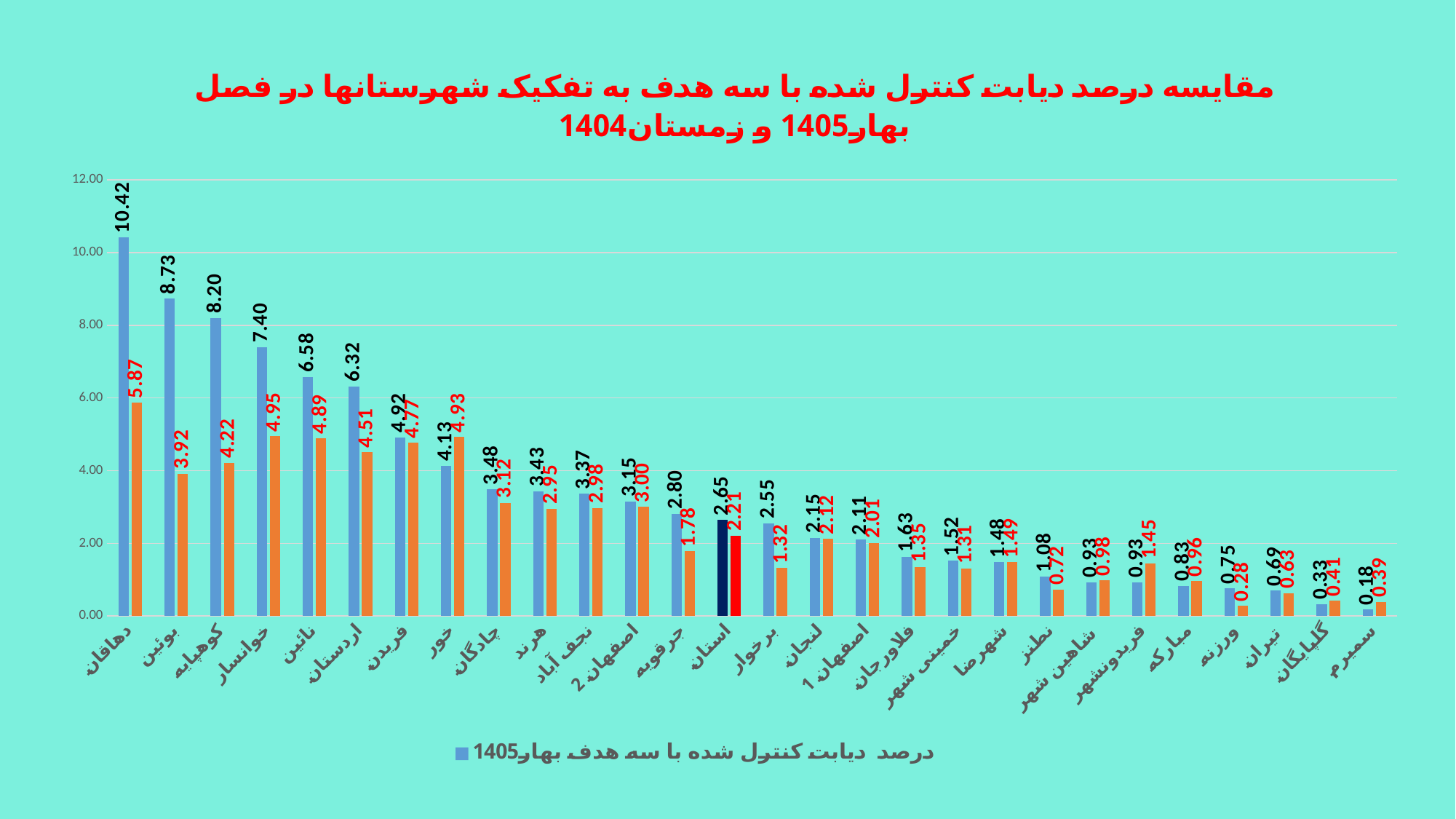

### Chart: مقایسه درصد دیابت کنترل شده با سه هدف به تفکیک شهرستانها در فصل بهار1405 و زمستان1404

| Category | درصد  دیابت کنترل شده با سه هدف بهار1405 | درصد  دیابت کنترل شده با سه هدف زمستان1404 |
|---|---|---|
| دهاقان | 10.416666666666668 | 5.8702368692070035 |
| بوئین | 8.734939759036145 | 3.91566265060241 |
| کوهپایه | 8.200455580865604 | 4.216867469879518 |
| خوانسار | 7.397003745318352 | 4.949381327334083 |
| نائین | 6.578947368421052 | 4.8903878583473865 |
| اردستان | 6.315789473684211 | 4.508419337316676 |
| فریدن | 4.915824915824916 | 4.765342960288808 |
| خور | 4.1343669250646 | 4.92845786963434 |
| چادگان | 3.484320557491289 | 3.115264797507788 |
| هرند | 3.4334763948497855 | 2.952755905511811 |
| نجف آباد | 3.365492483733453 | 2.9772786628362495 |
| اصفهان 2 | 3.1487208321619344 | 3.0049027360430176 |
| جرقویه | 2.804878048780488 | 1.78343949044586 |
| استان | 2.6459511892922936 | 2.2095202398800597 |
| برخوار | 2.549246813441483 | 1.3157894736842104 |
| لنجان | 2.147577092511013 | 2.1211189671072854 |
| اصفهان 1 | 2.1079751727368543 | 2.0123635407076157 |
| فلاورجان | 1.631494945912396 | 1.3485901103391909 |
| خمینی شهر | 1.5228426395939088 | 1.3062812673707616 |
| شهرضا | 1.4788373278939317 | 1.4857142857142858 |
| نطنز | 1.0796221322537112 | 0.7246376811594203 |
| شاهین شهر  | 0.9282178217821782 | 0.9793988517392773 |
| فریدونشهر | 0.9259259259259258 | 1.4492753623188406 |
| مبارکه | 0.8267716535433071 | 0.9628610729023385 |
| ورزنه | 0.7541478129713424 | 0.2808988764044944 |
| تیران  | 0.6944444444444444 | 0.6263048016701461 |
| گلپایگان | 0.33178500331785005 | 0.41356492969396197 |
| سمیرم | 0.1773049645390071 | 0.3872216844143272 |